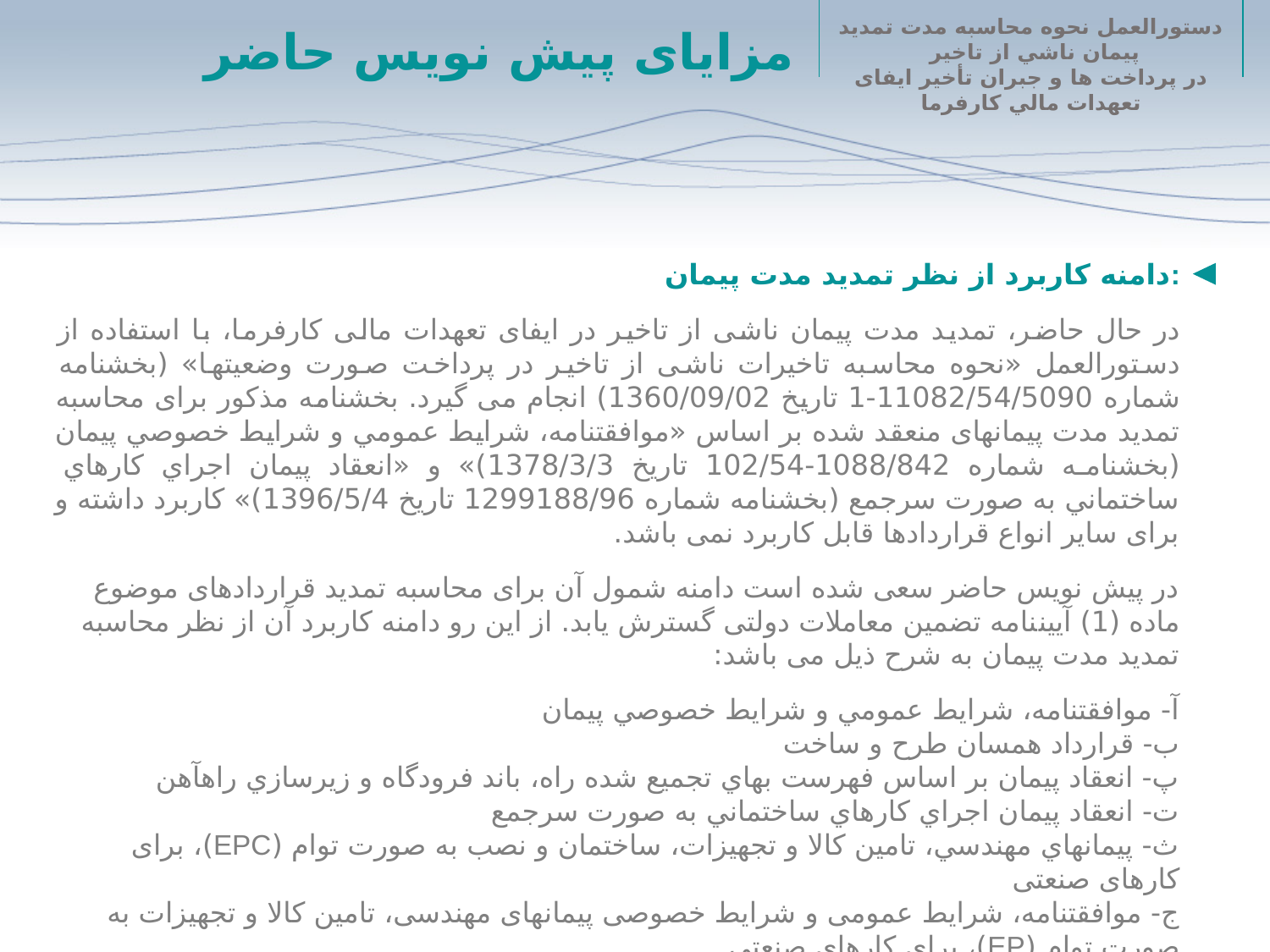

مزایای پیش نویس حاضر
دامنه کاربرد از نظر تمدید مدت پیمان:
در حال حاضر، تمدید مدت پیمان ناشی از تاخیر در ایفای تعهدات مالی کارفرما، با استفاده از دستورالعمل «نحوه محاسبه تاخیرات ناشی از تاخیر در پرداخت­ صورت وضعیت­ها» (بخشنامه شماره 11082/54/5090-1 تاریخ 1360/09/02) انجام می گیرد. بخشنامه مذکور برای محاسبه تمدید مدت پیمانهای منعقد شده بر اساس «موافقتنامه، شرايط عمومي و شرايط خصوصي پيمان (بخشنامه شماره 1088/842-102/54 تاریخ 1378/3/3)» و «انعقاد پیمان اجراي كارهاي ساختماني به صورت سرجمع (بخشنامه شماره 1299188/96 تاریخ 1396/5/4)» کاربرد داشته و برای سایر انواع قراردادها قابل کاربرد نمی باشد.
در پیش نویس حاضر سعی شده است دامنه شمول آن برای محاسبه تمدید قراردادهای موضوع ماده (1) آیین­نامه تضمین معاملات دولتی گسترش یابد. از این رو دامنه کاربرد آن از نظر محاسبه تمدید مدت پیمان به شرح ذیل می باشد:
آ- موافقتنامه، شرايط عمومي و شرايط خصوصي پيمان
ب- قرارداد همسان طرح و ساخت
پ- انعقاد پيمان بر اساس فهرست بهاي تجميع شده راه، باند فرودگاه و زيرسازي راه­آهن
ت- انعقاد پیمان اجراي كارهاي ساختماني به صورت سرجمع
ث- پيمانهاي مهندسي، تامين كالا و تجهيزات، ساختمان و نصب به صورت توام (EPC)، برای کارهای صنعتی
ج- موافقتنامه، شرایط عمومی و شرایط خصوصی پیمان­های مهندسی، تامین کالا و تجهیزات به صورت توام (EP)، برای کارهای صنعتی
چ- موافقتنامه، شرایط عمومی و شرایط خصوصی پیمان­های تامین کالا و تجهیزات، ساختمان و نصب به صورت توام (PC)، برای کارهای صنعتی
ح- پيمان­هاي منعقد شده بر اساس «قرارداد همسان ساختمان و نصب (C) برای تاسیسات صنعتی و زیربنایی